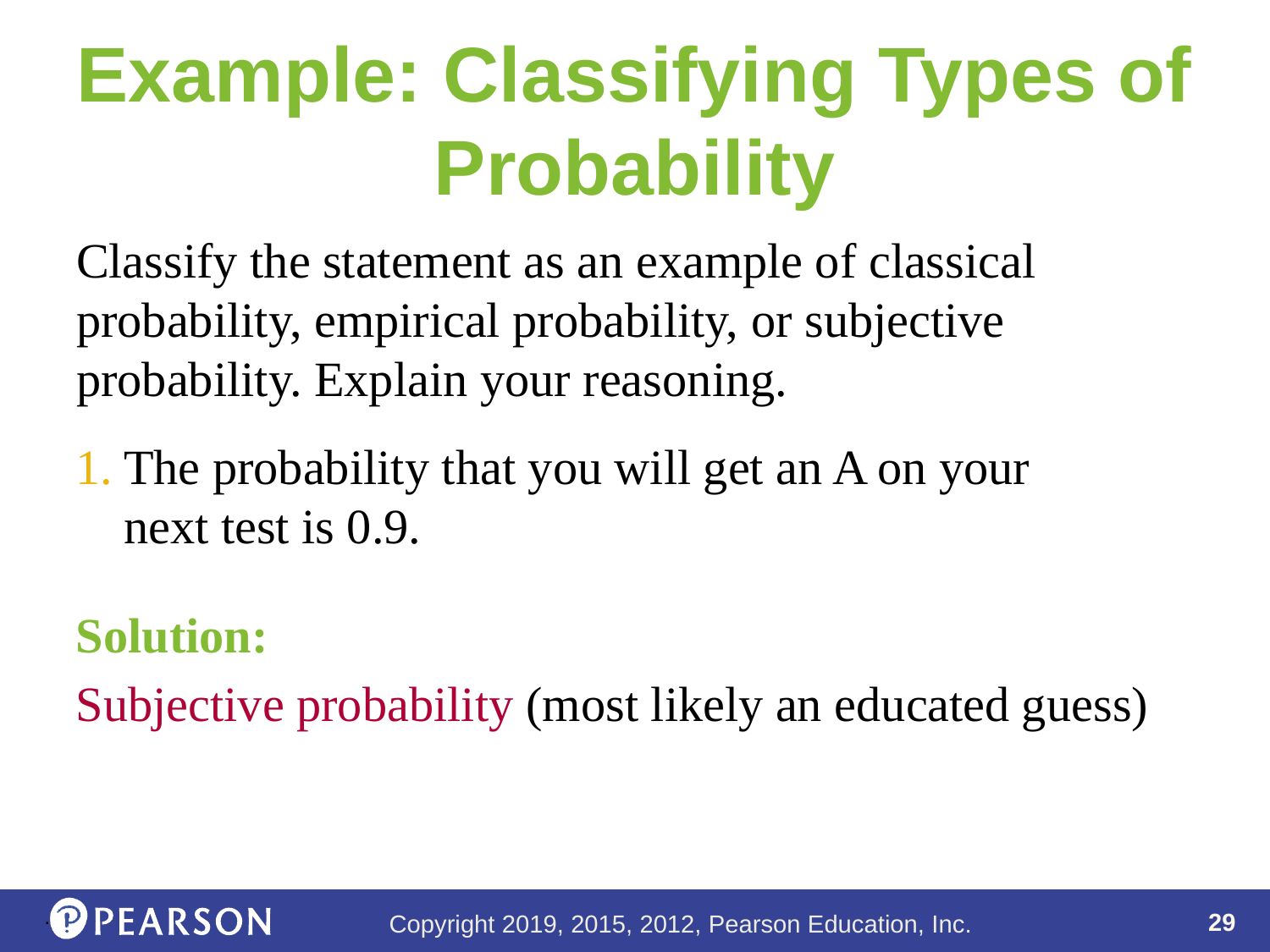

# Example: Classifying Types of Probability
Classify the statement as an example of classical probability, empirical probability, or subjective probability. Explain your reasoning.
The probability that you will get an A on your next test is 0.9.
Solution:
Subjective probability (most likely an educated guess)
.